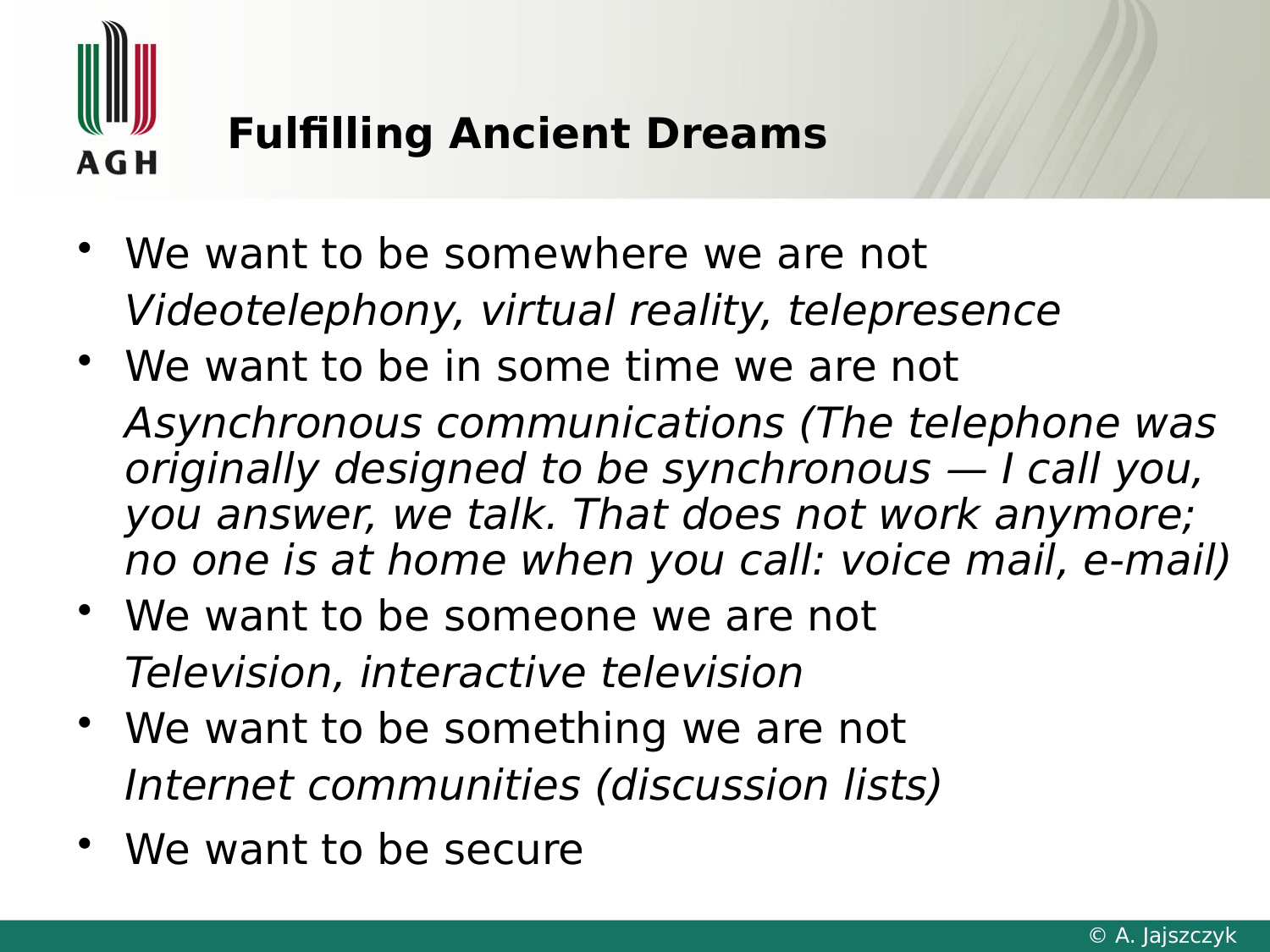

# Fulfilling Ancient Dreams
We want to be somewhere we are not
	Videotelephony, virtual reality, telepresence
We want to be in some time we are not
	Asynchronous communications (The telephone was originally designed to be synchronous — I call you, you answer, we talk. That does not work anymore; no one is at home when you call: voice mail, e-mail)
We want to be someone we are not
	Television, interactive television
We want to be something we are not
	Internet communities (discussion lists)
We want to be secure